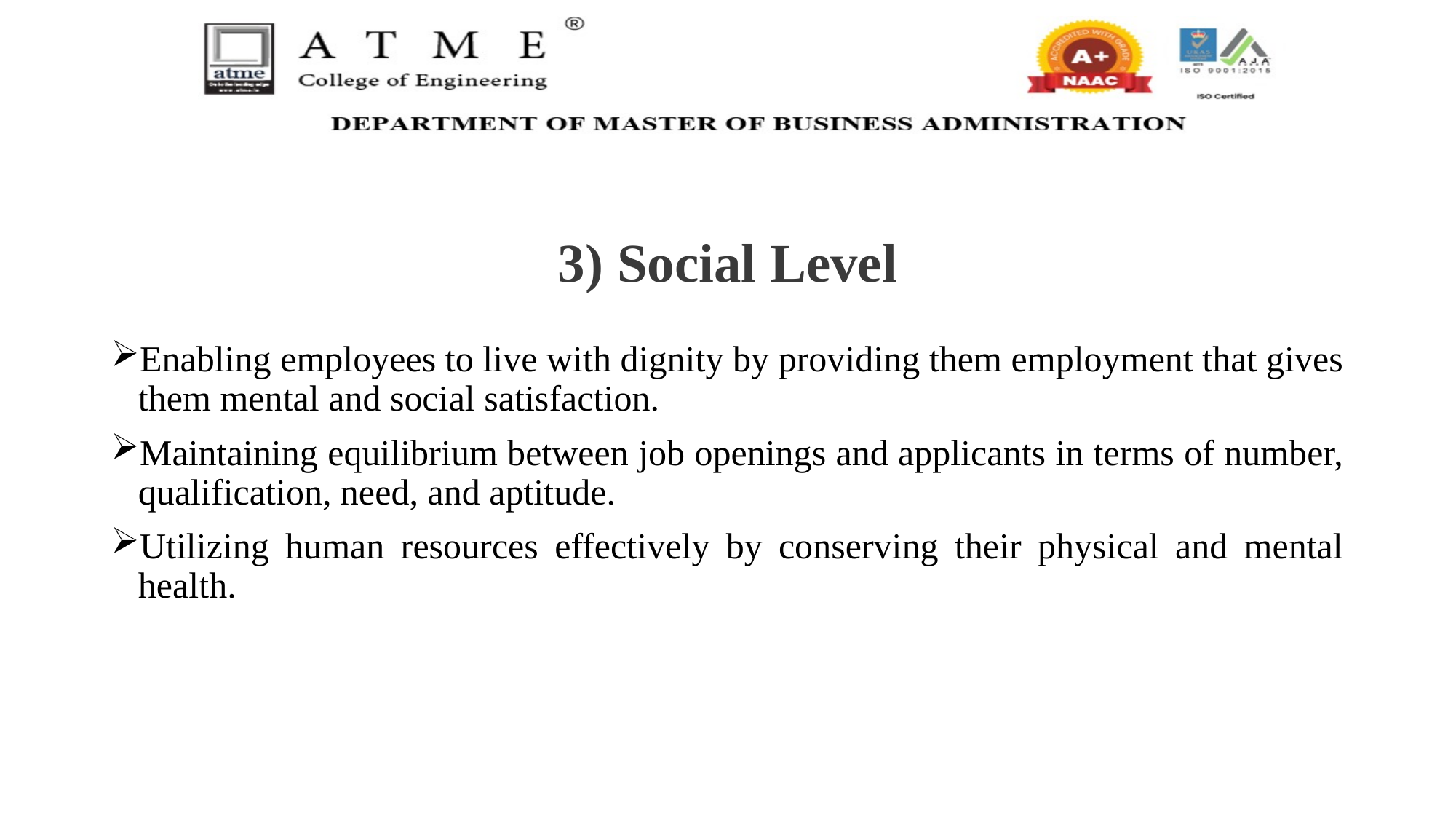

# 3) Social Level
Enabling employees to live with dignity by providing them employment that gives them mental and social satisfaction.
Maintaining equilibrium between job openings and applicants in terms of number, qualification, need, and aptitude.
Utilizing human resources effectively by conserving their physical and mental health.